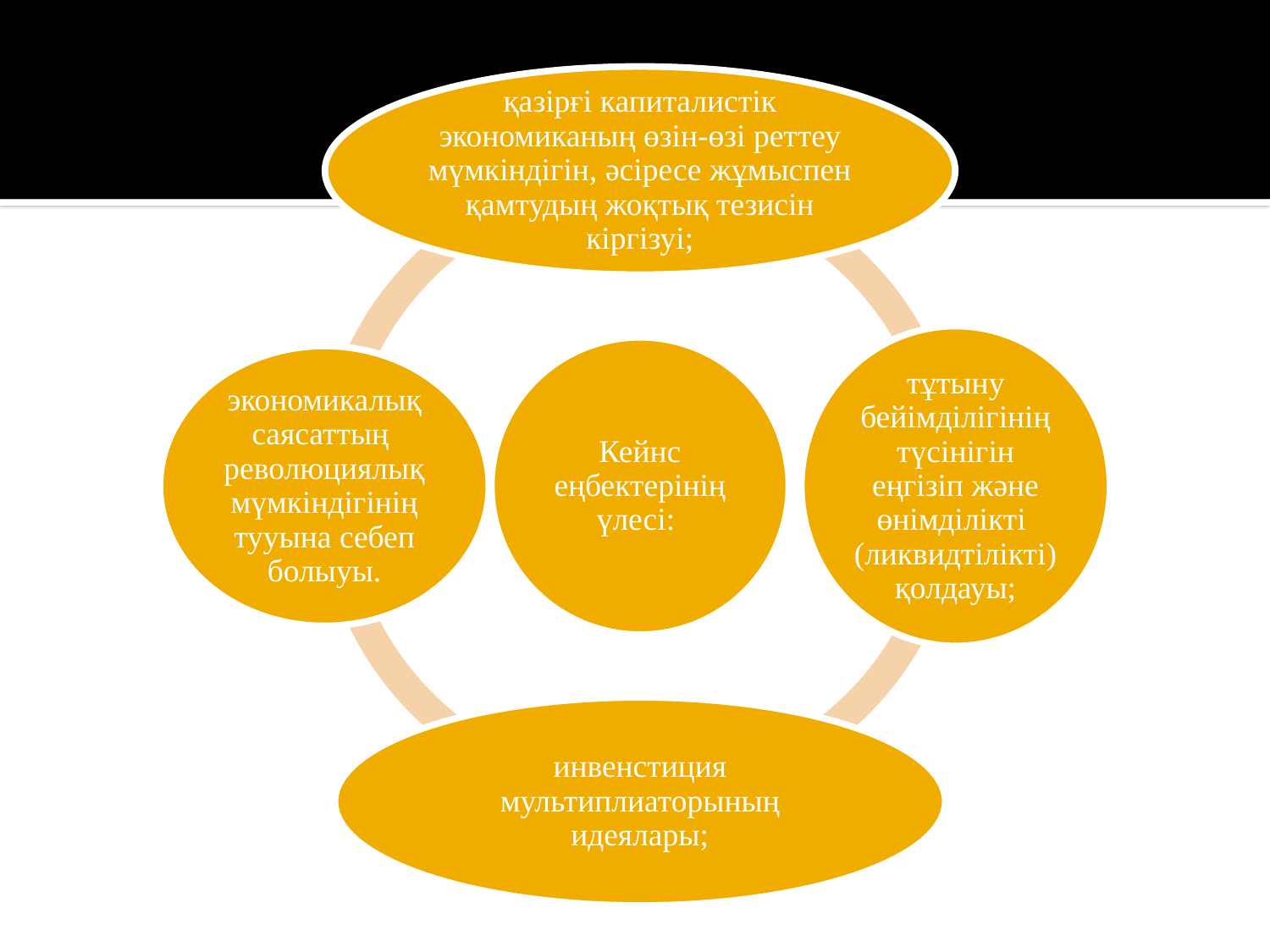

Кейнс еңбектерінің үлесі:
қазірғі капиталистік экономиканың өзін-өзі реттеу мүмкіндігін, әсіресе жұмыспен қамтудың жоқтық тезисін кіргізуі;
тұтыну бейімділігінің түсінігін еңгізіп және өнімділікті  (ликвидтілікті) қолдауы;
инвенстиция мультиплиаторының идеялары;
экономикалық саясаттың  революциялық мүмкіндігінің тууына себеп болыуы.